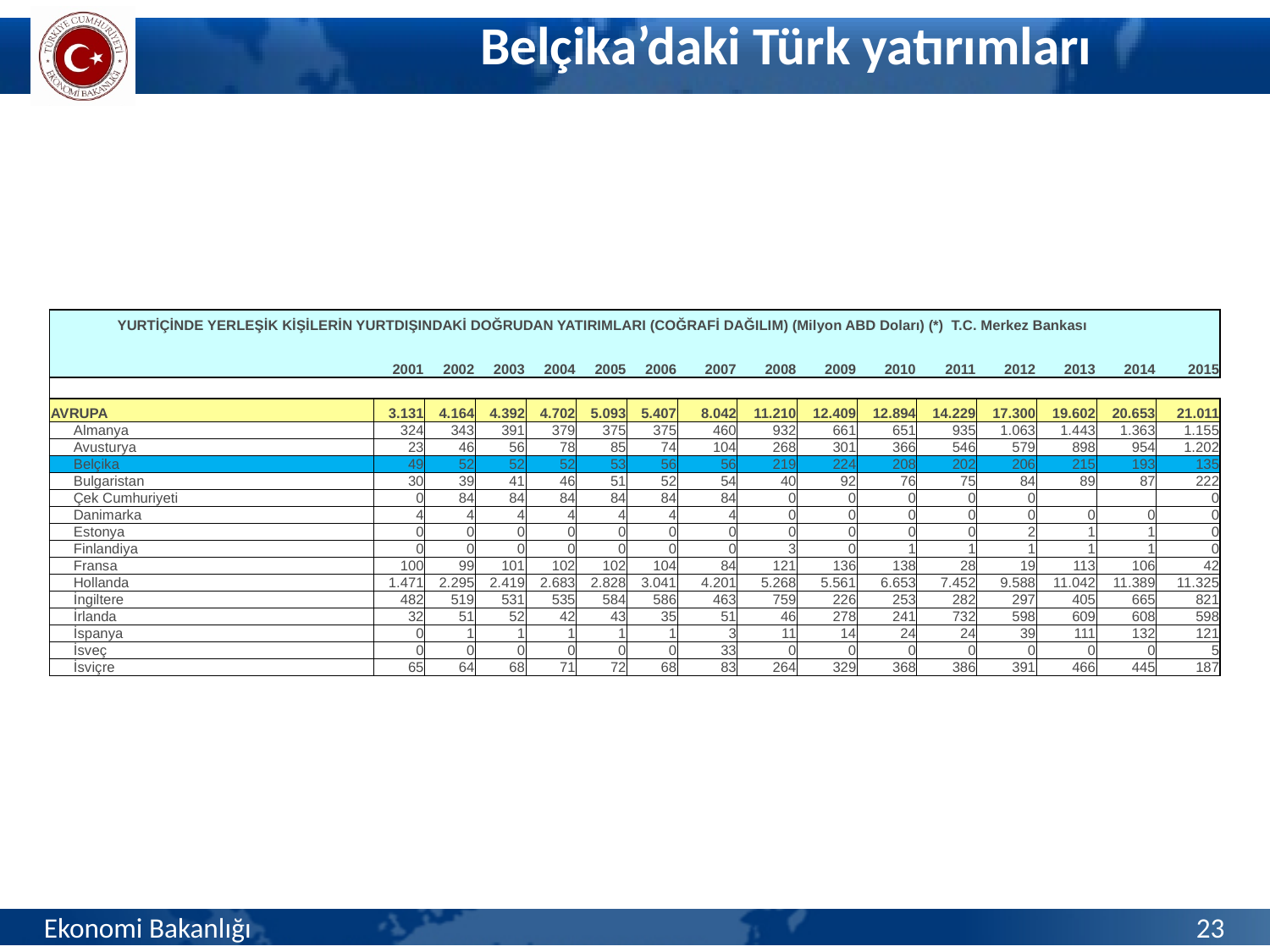

# Belçika’daki Türk yatırımları
| YURTİÇİNDE YERLEŞİK KİŞİLERİN YURTDIŞINDAKİ DOĞRUDAN YATIRIMLARI (COĞRAFİ DAĞILIM) (Milyon ABD Doları) (\*) T.C. Merkez Bankası |  |  |  |  |  |  |  |  |  |  |  |  |  |  |  |
| --- | --- | --- | --- | --- | --- | --- | --- | --- | --- | --- | --- | --- | --- | --- | --- |
|  |  |  |  |  |  |  |  |  |  |  |  |  |  |  |  |
|  | 2001 | 2002 | 2003 | 2004 | 2005 | 2006 | 2007 | 2008 | 2009 | 2010 | 2011 | 2012 | 2013 | 2014 | 2015 |
|  |  |  |  |  |  |  |  |  |  |  |  |  |  |  |  |
| AVRUPA | 3.131 | 4.164 | 4.392 | 4.702 | 5.093 | 5.407 | 8.042 | 11.210 | 12.409 | 12.894 | 14.229 | 17.300 | 19.602 | 20.653 | 21.011 |
| Almanya | 324 | 343 | 391 | 379 | 375 | 375 | 460 | 932 | 661 | 651 | 935 | 1.063 | 1.443 | 1.363 | 1.155 |
| Avusturya | 23 | 46 | 56 | 78 | 85 | 74 | 104 | 268 | 301 | 366 | 546 | 579 | 898 | 954 | 1.202 |
| Belçika | 49 | 52 | 52 | 52 | 53 | 56 | 56 | 219 | 224 | 208 | 202 | 206 | 215 | 193 | 135 |
| Bulgaristan | 30 | 39 | 41 | 46 | 51 | 52 | 54 | 40 | 92 | 76 | 75 | 84 | 89 | 87 | 222 |
| Çek Cumhuriyeti | 0 | 84 | 84 | 84 | 84 | 84 | 84 | 0 | 0 | 0 | 0 | 0 |  |  | 0 |
| Danimarka | 4 | 4 | 4 | 4 | 4 | 4 | 4 | 0 | 0 | 0 | 0 | 0 | 0 | 0 | 0 |
| Estonya | 0 | 0 | 0 | 0 | 0 | 0 | 0 | 0 | 0 | 0 | 0 | 2 | 1 | 1 | 0 |
| Finlandiya | 0 | 0 | 0 | 0 | 0 | 0 | 0 | 3 | 0 | 1 | 1 | 1 | 1 | 1 | 0 |
| Fransa | 100 | 99 | 101 | 102 | 102 | 104 | 84 | 121 | 136 | 138 | 28 | 19 | 113 | 106 | 42 |
| Hollanda | 1.471 | 2.295 | 2.419 | 2.683 | 2.828 | 3.041 | 4.201 | 5.268 | 5.561 | 6.653 | 7.452 | 9.588 | 11.042 | 11.389 | 11.325 |
| İngiltere | 482 | 519 | 531 | 535 | 584 | 586 | 463 | 759 | 226 | 253 | 282 | 297 | 405 | 665 | 821 |
| İrlanda | 32 | 51 | 52 | 42 | 43 | 35 | 51 | 46 | 278 | 241 | 732 | 598 | 609 | 608 | 598 |
| İspanya | 0 | 1 | 1 | 1 | 1 | 1 | 3 | 11 | 14 | 24 | 24 | 39 | 111 | 132 | 121 |
| İsveç | 0 | 0 | 0 | 0 | 0 | 0 | 33 | 0 | 0 | 0 | 0 | 0 | 0 | 0 | 5 |
| İsviçre | 65 | 64 | 68 | 71 | 72 | 68 | 83 | 264 | 329 | 368 | 386 | 391 | 466 | 445 | 187 |
Ekonomi Bakanlığı
23